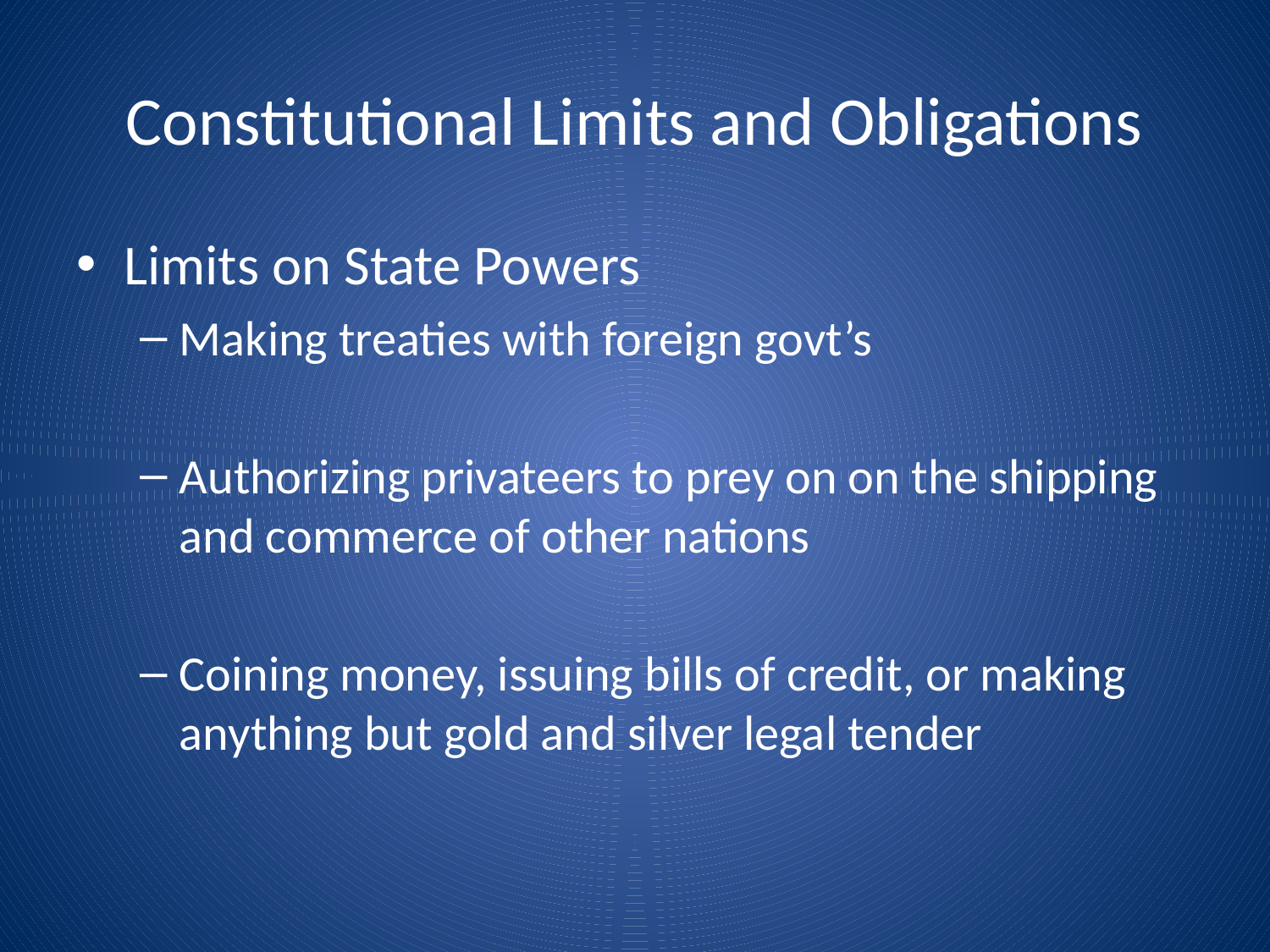

# Constitutional Limits and Obligations
Limits on State Powers
Making treaties with foreign govt’s

Authorizing privateers to prey on on the shipping and commerce of other nations

Coining money, issuing bills of credit, or making anything but gold and silver legal tender